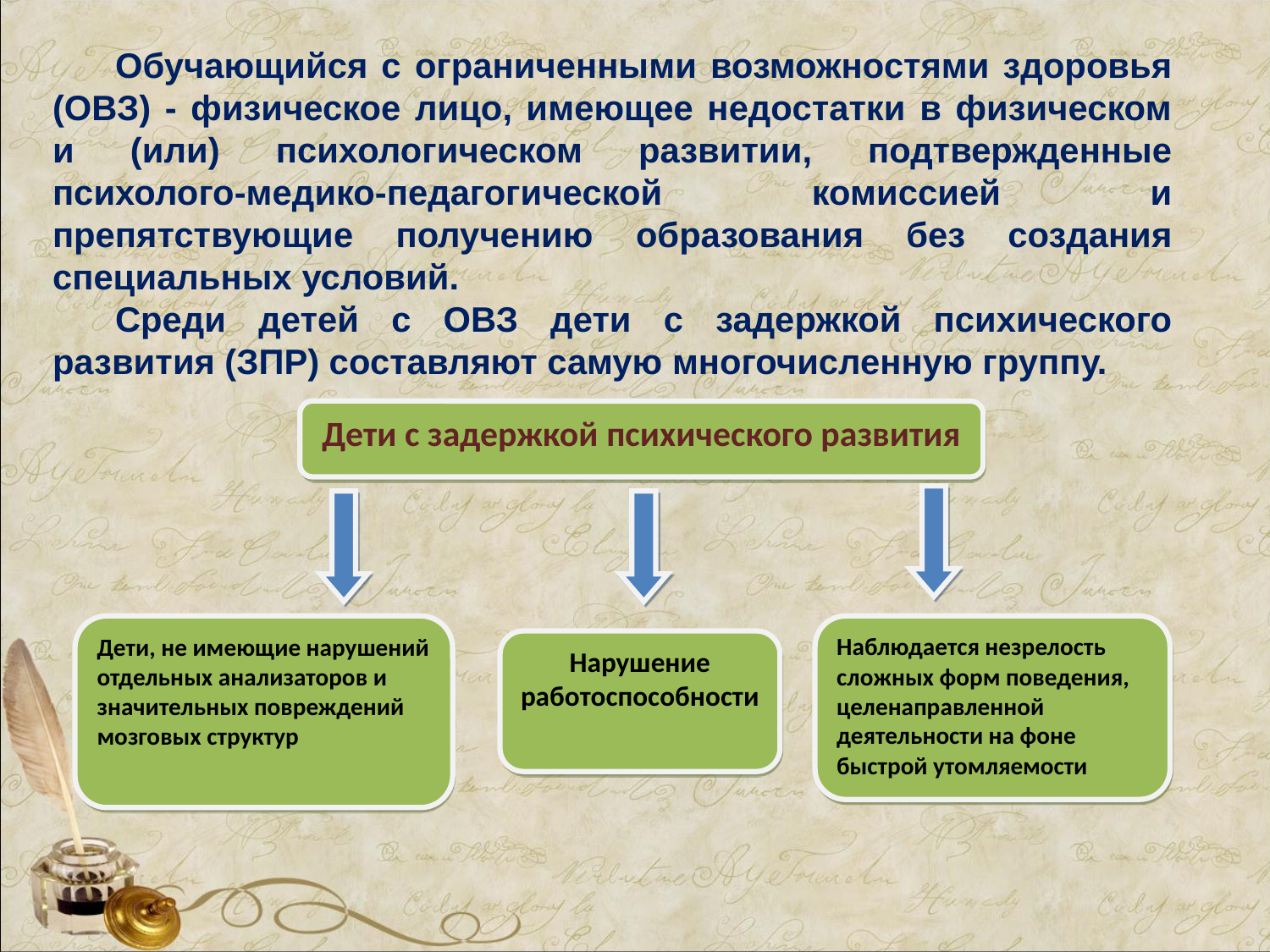

Обучающийся с ограниченными возможностями здоровья (ОВЗ) - физическое лицо, имеющее недостатки в физическом и (или) психологическом развитии, подтвержденные психолого-медико-педагогической комиссией и препятствующие получению образования без создания специальных условий.
Среди детей с ОВЗ дети с задержкой психического развития (ЗПР) составляют самую многочисленную группу.
Дети с задержкой психического развития

Дети, не имеющие нарушений отдельных анализаторов и значительных повреждений мозговых структур
Наблюдается незрелость сложных форм поведения, целенаправленной деятельности на фоне быстрой утомляемости
Нарушение работоспособности